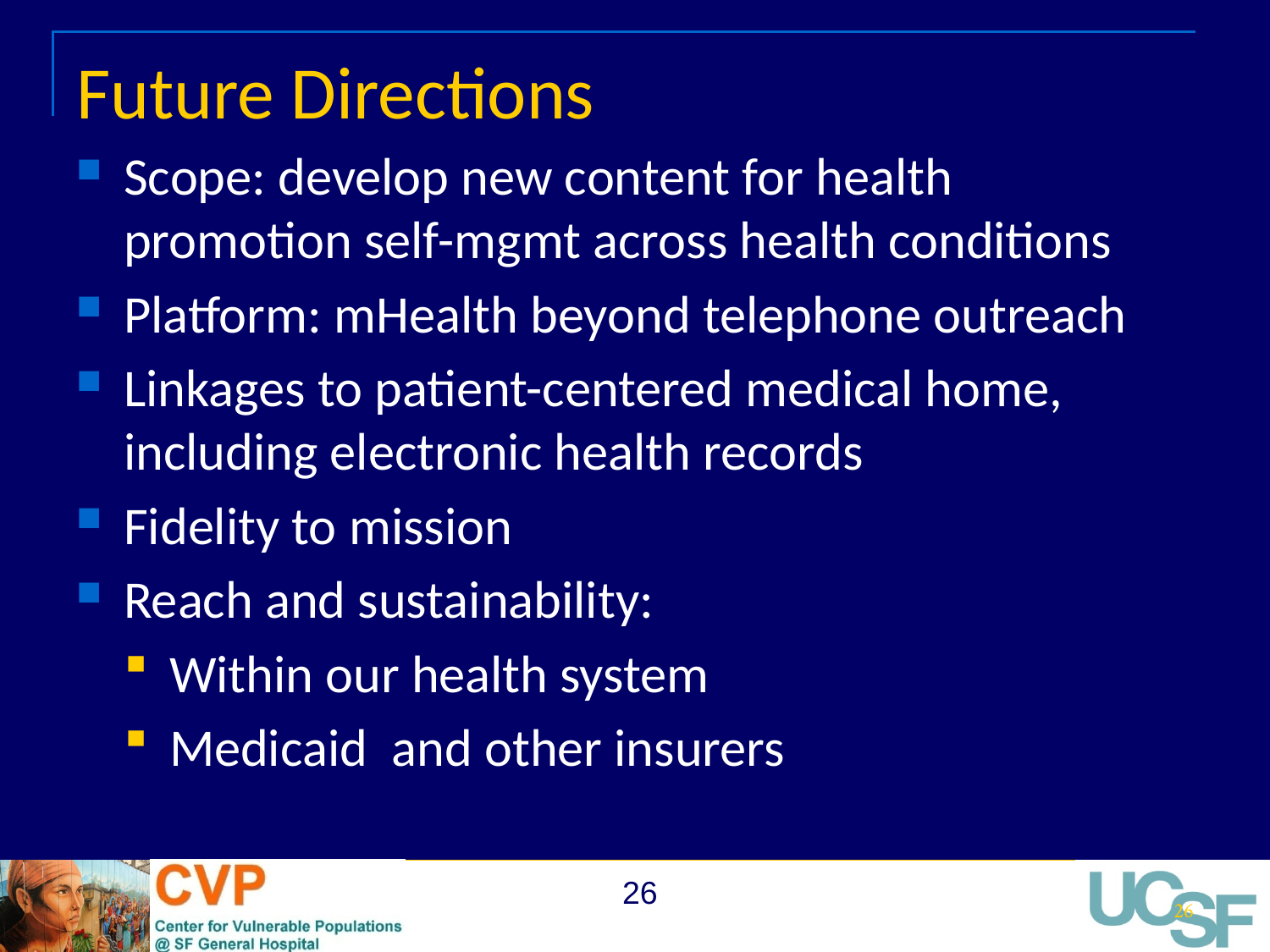

# Future Directions
Scope: develop new content for health promotion self-mgmt across health conditions
Platform: mHealth beyond telephone outreach
Linkages to patient-centered medical home, including electronic health records
Fidelity to mission
Reach and sustainability:
Within our health system
Medicaid  and other insurers

26